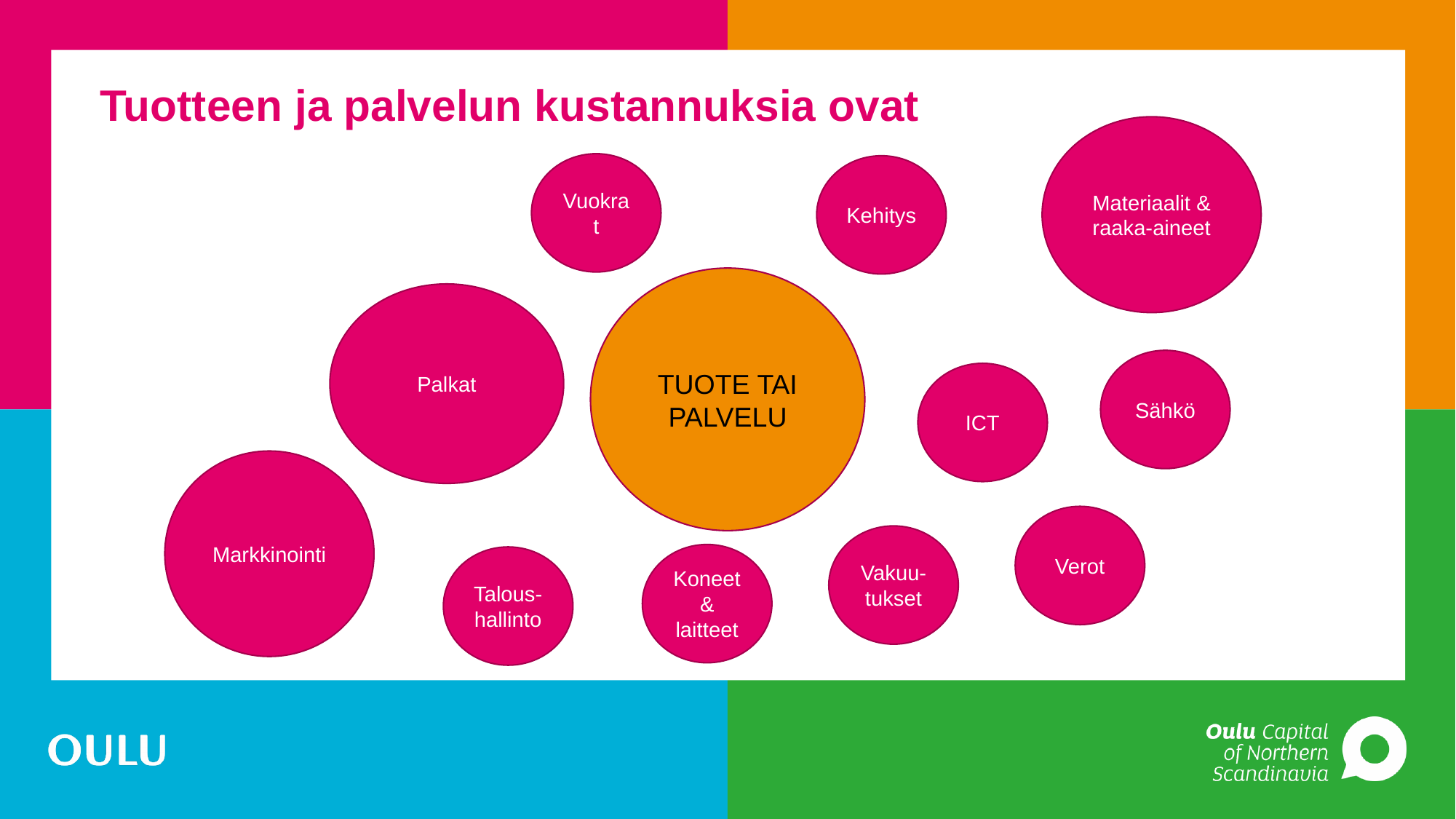

# Tuotteen ja palvelun kustannuksia ovat
Materiaalit & raaka-aineet
Vuokrat
Kehitys
TUOTE TAI PALVELU
Palkat
Sähkö
ICT
Markkinointi
Verot
Vakuu-tukset
Koneet & laitteet
Talous-hallinto